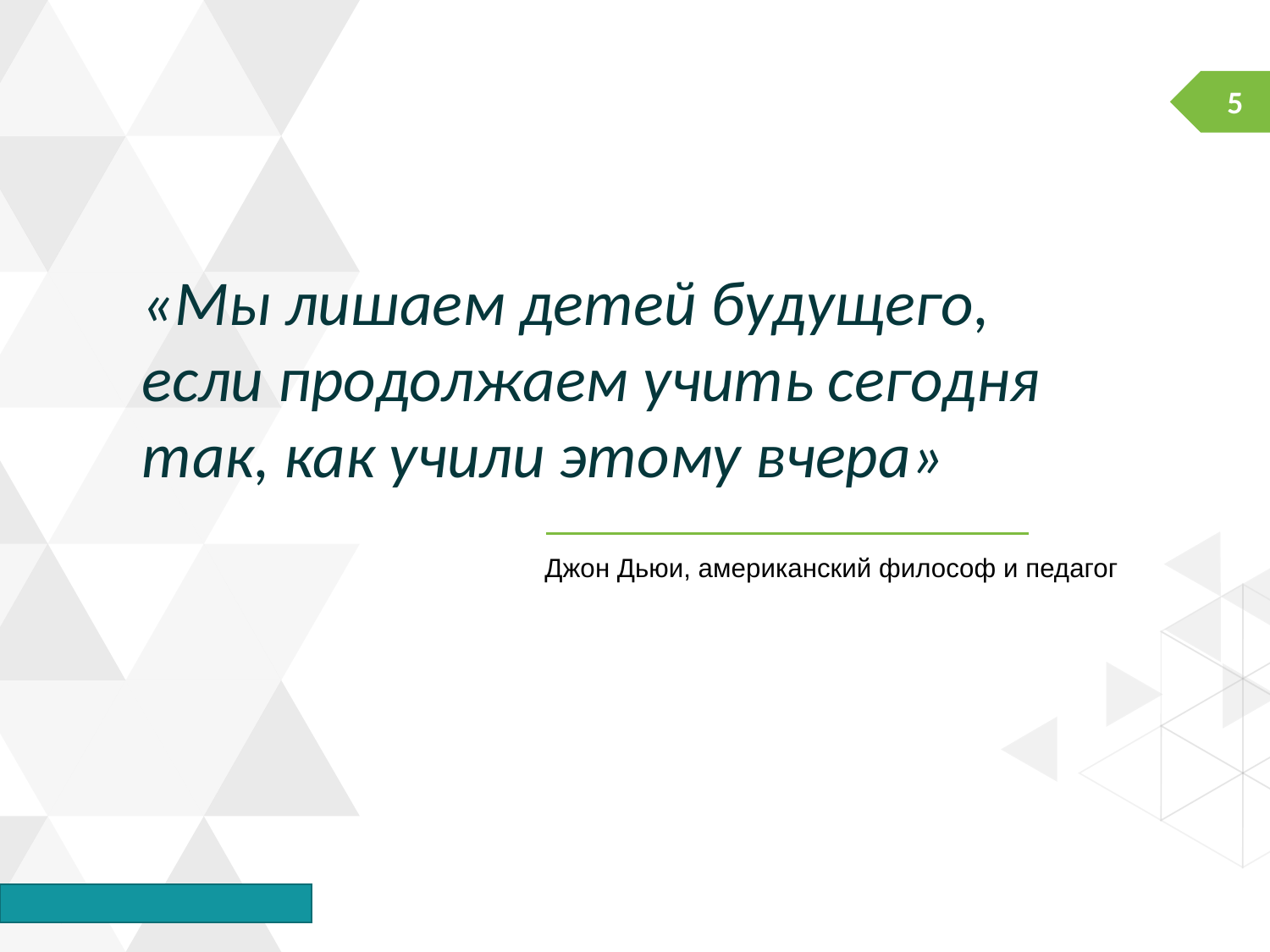

5
«Мы лишаем детей будущего,
если продолжаем учить сегодня так, как учили этому вчера»

Джон Дьюи, американский философ и педагог